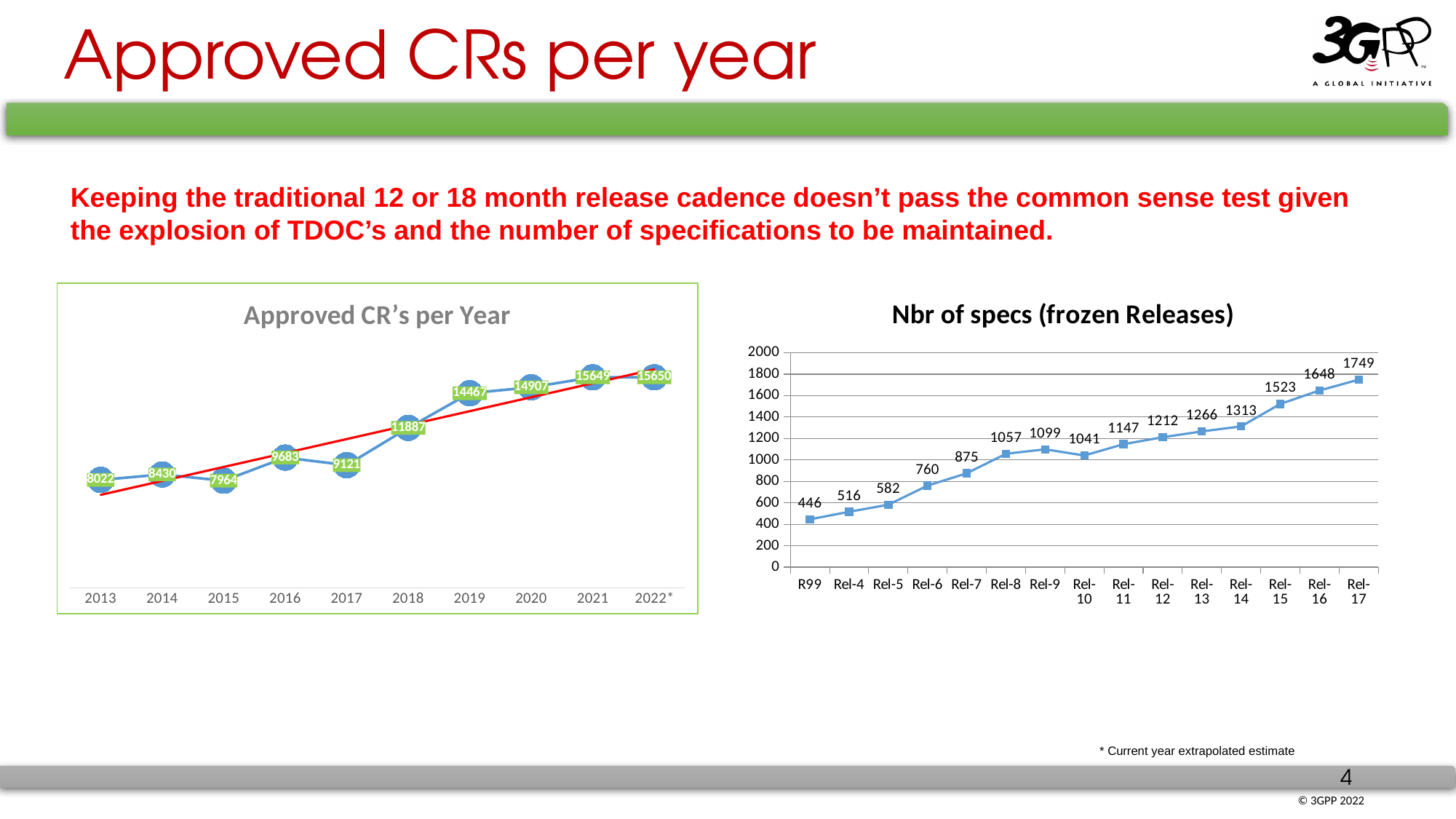

# Approved CRs per year
Keeping the traditional 12 or 18 month release cadence doesn’t pass the common sense test given the explosion of TDOC’s and the number of specifications to be maintained.

### Chart: Approved CR’s per Year

| Category |  |
|---|---|
| 2013 | 8022.0 |
| 2014 | 8430.0 |
| 2015 | 7964.0 |
| 2016 | 9683.0 |
| 2017 | 9121.0 |
| 2018 | 11887.0 |
| 2019 | 14467.0 |
| 2020 | 14907.333333333334 |
| 2021 | 15649.0 |
| 2022* | 15650.0 |

### Chart: Nbr of specs (frozen Releases)

| Category | Nbr of specs |
|---|---|
| R99 | 446.0 |
| Rel-4 | 516.0 |
| Rel-5 | 582.0 |
| Rel-6 | 760.0 |
| Rel-7 | 875.0 |
| Rel-8 | 1057.0 |
| Rel-9 | 1099.0 |
| Rel-10 | 1041.0 |
| Rel-11 | 1147.0 |
| Rel-12 | 1212.0 |
| Rel-13 | 1266.0 |
| Rel-14 | 1313.0 |
| Rel-15 | 1523.0 |
| Rel-16 | 1648.0 |
| Rel-17 | 1749.0 |
* Current year extrapolated estimate